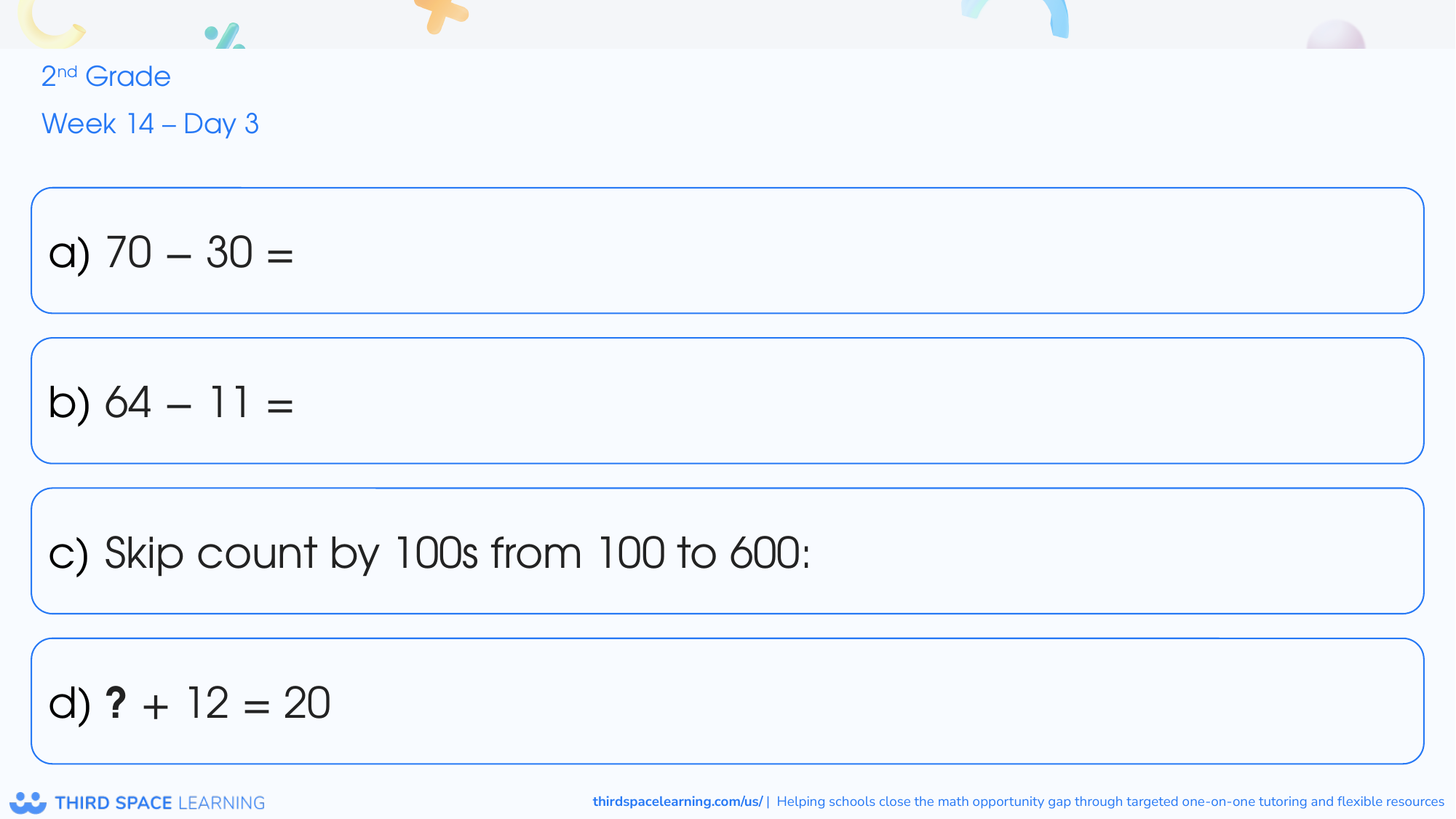

2nd Grade
Week 14 – Day 3
70 − 30 =
64 − 11 =
Skip count by 100s from 100 to 600:
? + 12 = 20